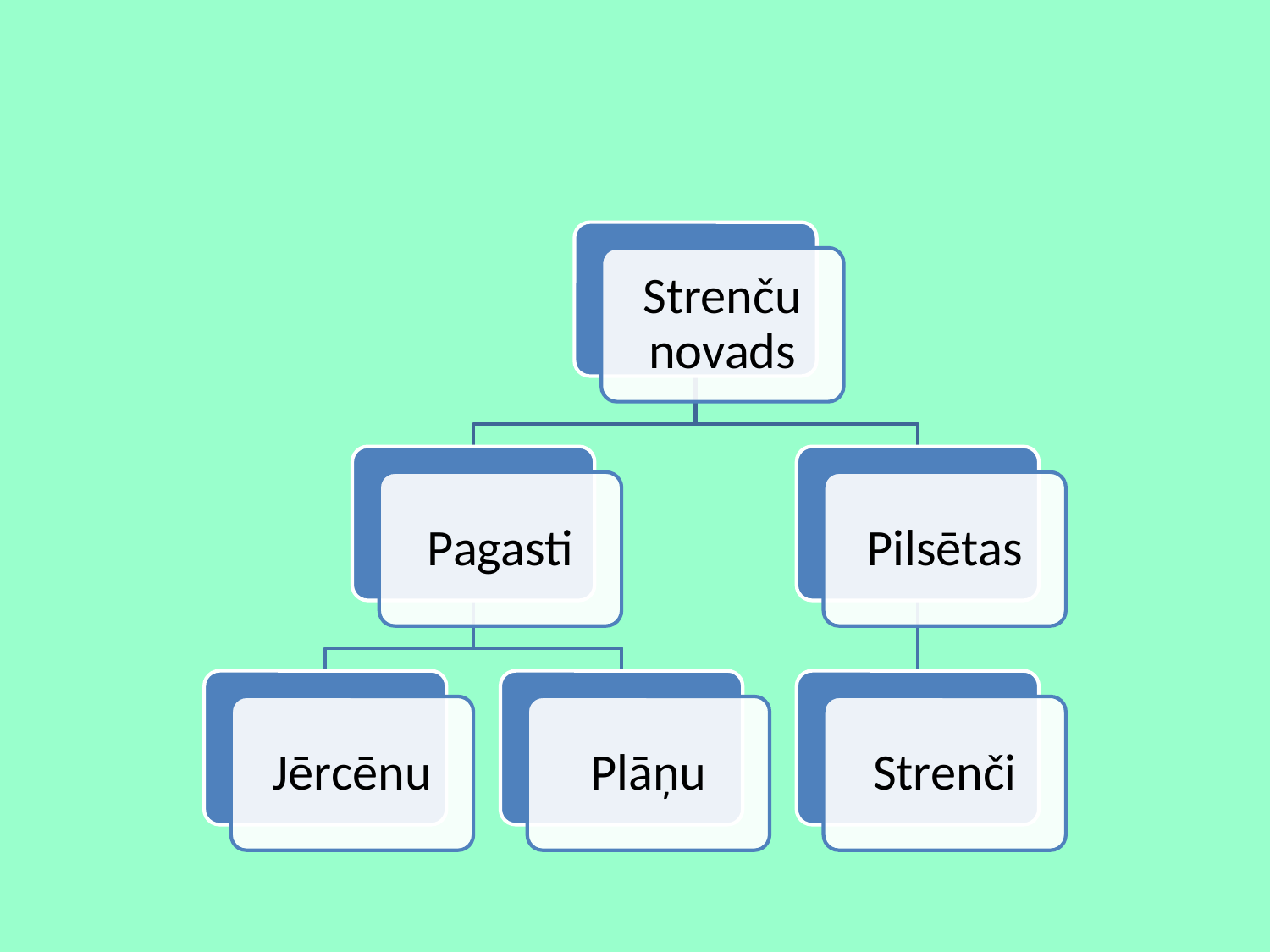

#
Strenču novads
Pagasti
Jērcēnu
Plāņu
Pilsētas
Strenči